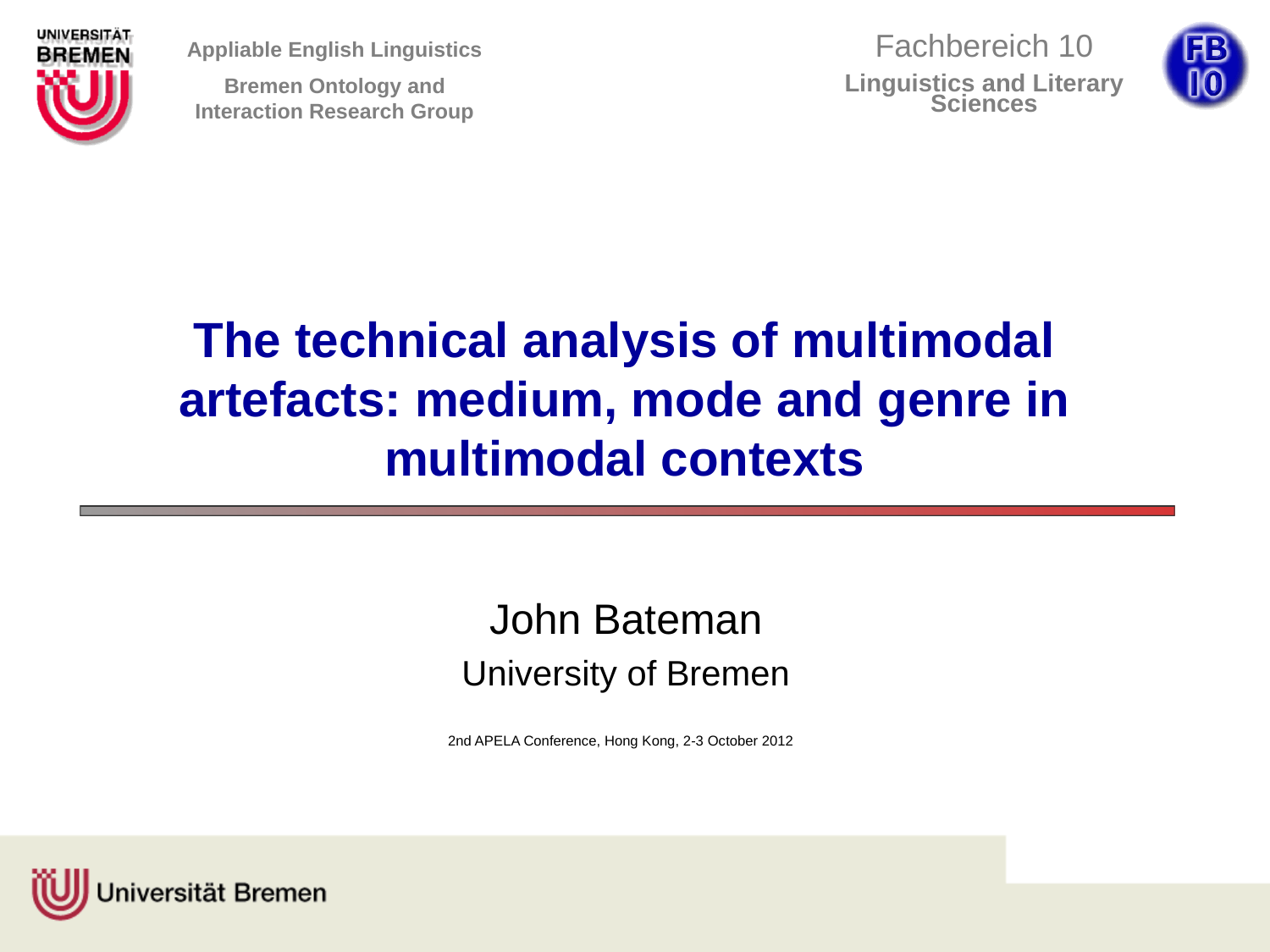

# The technical analysis of multimodal artefacts: medium, mode and genre in multimodal contexts

John Bateman
University of Bremen
2nd APELA Conference, Hong Kong, 2-3 October 2012